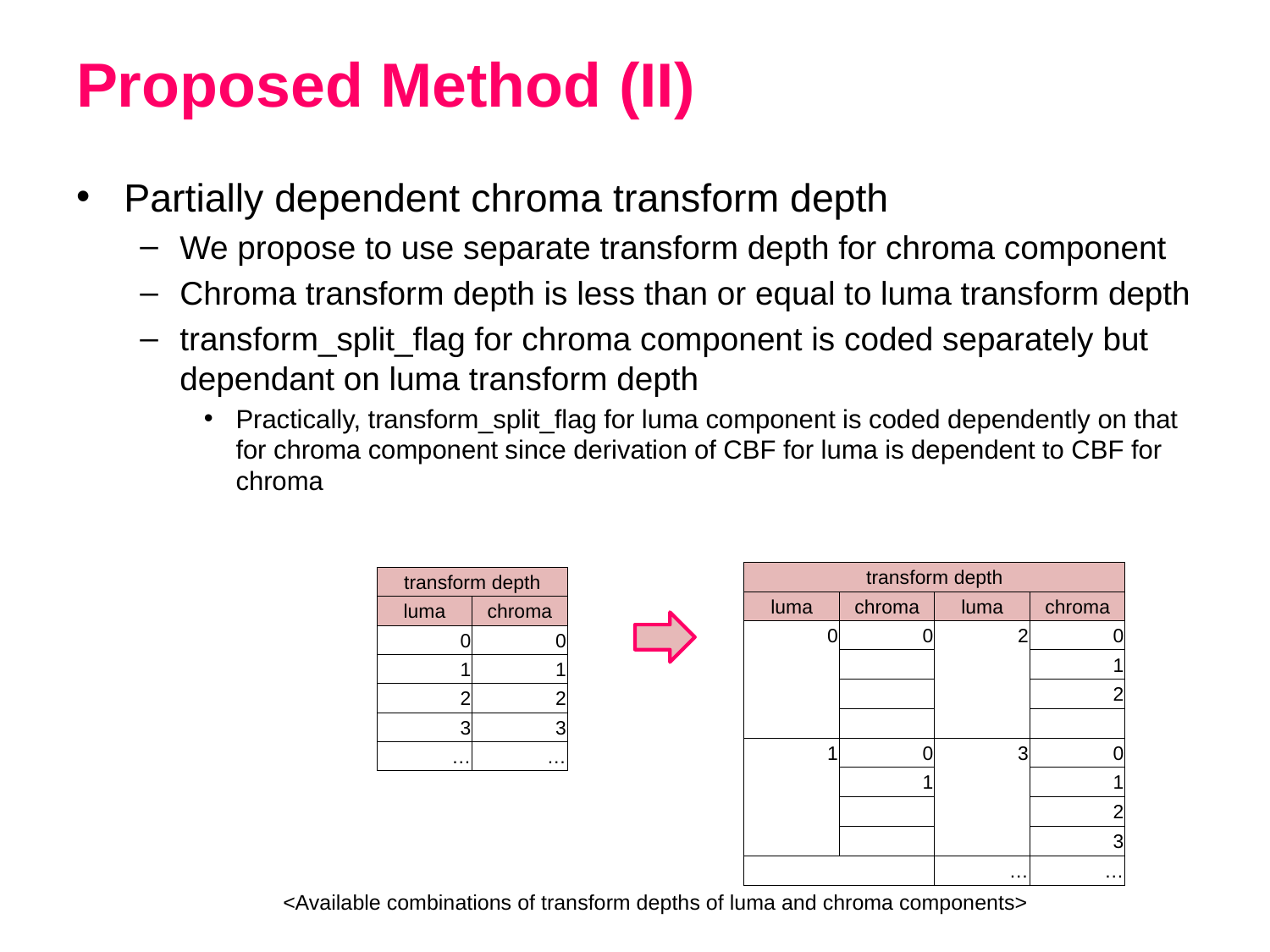

# Proposed Method (II)
Partially dependent chroma transform depth
We propose to use separate transform depth for chroma component
Chroma transform depth is less than or equal to luma transform depth
transform_split_flag for chroma component is coded separately but dependant on luma transform depth
Practically, transform_split_flag for luma component is coded dependently on that for chroma component since derivation of CBF for luma is dependent to CBF for chroma
| transform depth |  |  |  |
| --- | --- | --- | --- |
| luma | chroma | luma | chroma |
| 0 | 0 | 2 | 0 |
|  |  |  | 1 |
|  |  |  | 2 |
|  |  |  |  |
| 1 | 0 | 3 | 0 |
|  | 1 |  | 1 |
|  |  |  | 2 |
|  |  |  | 3 |
|  |  | … | … |
| transform depth |  |
| --- | --- |
| luma | chroma |
| 0 | 0 |
| 1 | 1 |
| 2 | 2 |
| 3 | 3 |
| … | … |

<Available combinations of transform depths of luma and chroma components>